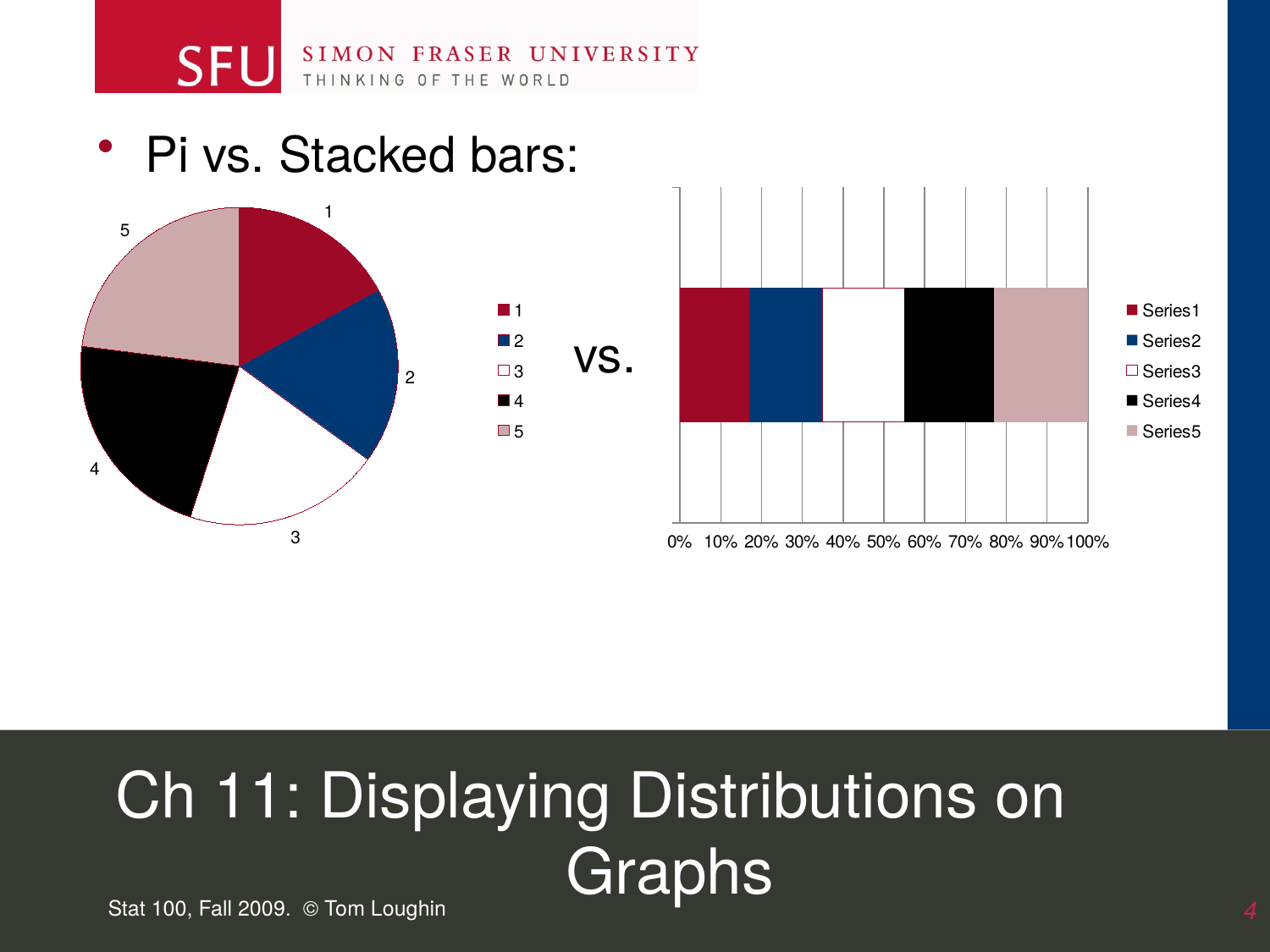

Pi vs. Stacked bars:

### Chart

| Category |  |
|---|---|

### Chart

| Category |  |  |  |  |  |
|---|---|---|---|---|---|
vs.
# Ch 11: Displaying Distributions on          Graphs
Stat 100, Fall 2009.  © Tom Loughin
4